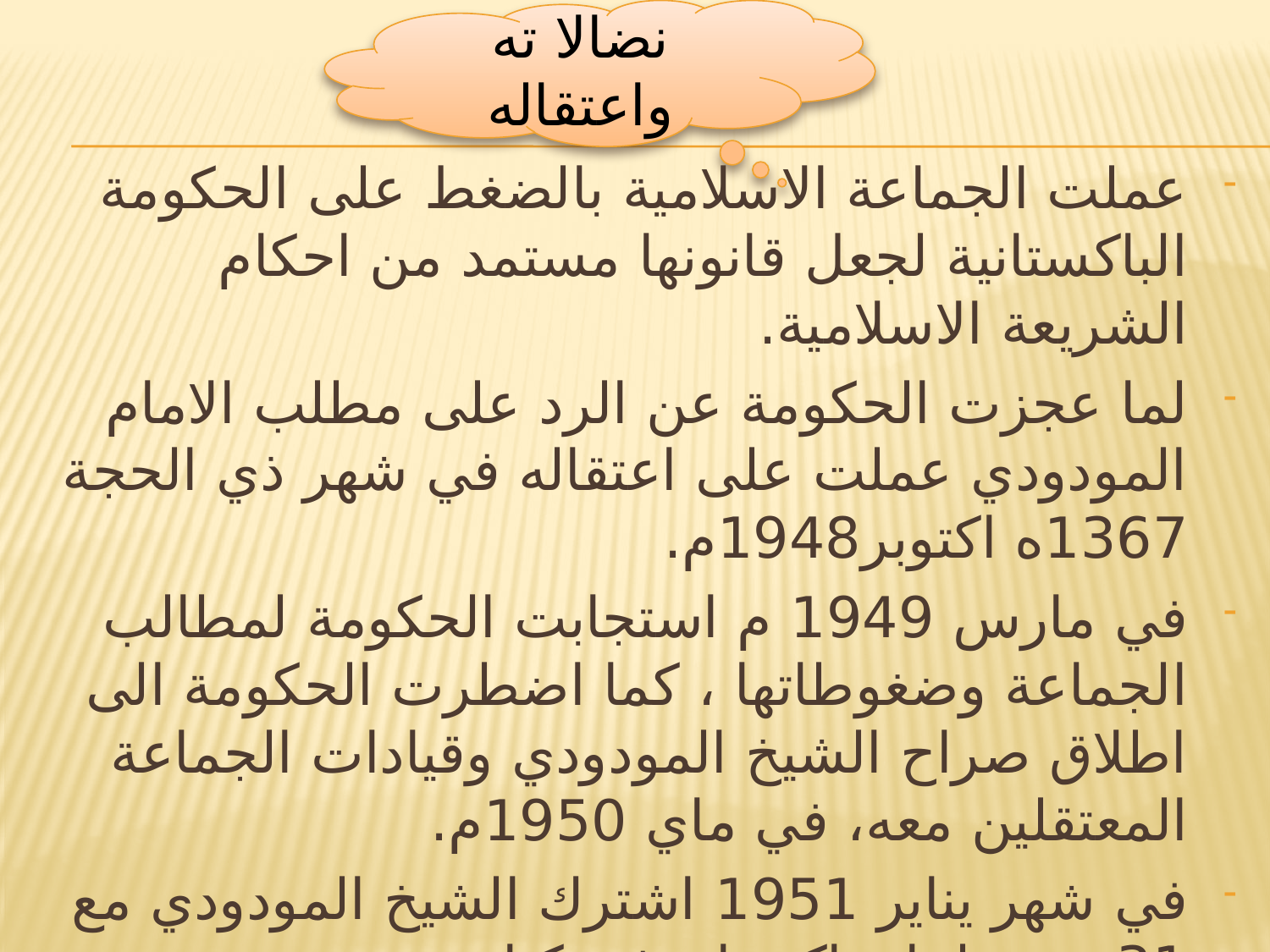

نضالا ته واعتقاله
عملت الجماعة الاسلامية بالضغط على الحكومة الباكستانية لجعل قانونها مستمد من احكام الشريعة الاسلامية.
لما عجزت الحكومة عن الرد على مطلب الامام المودودي عملت على اعتقاله في شهر ذي الحجة 1367ه اكتوبر1948م.
في مارس 1949 م استجابت الحكومة لمطالب الجماعة وضغوطاتها ، كما اضطرت الحكومة الى اطلاق صراح الشيخ المودودي وقيادات الجماعة المعتقلين معه، في ماي 1950م.
في شهر يناير 1951 اشترك الشيخ المودودي مع 31 من علماء باكستان في كتابة مشروع دستور اسلامي ليقدم للحكومة، والذي قُوبل بالصمت من طرف الحكومة.